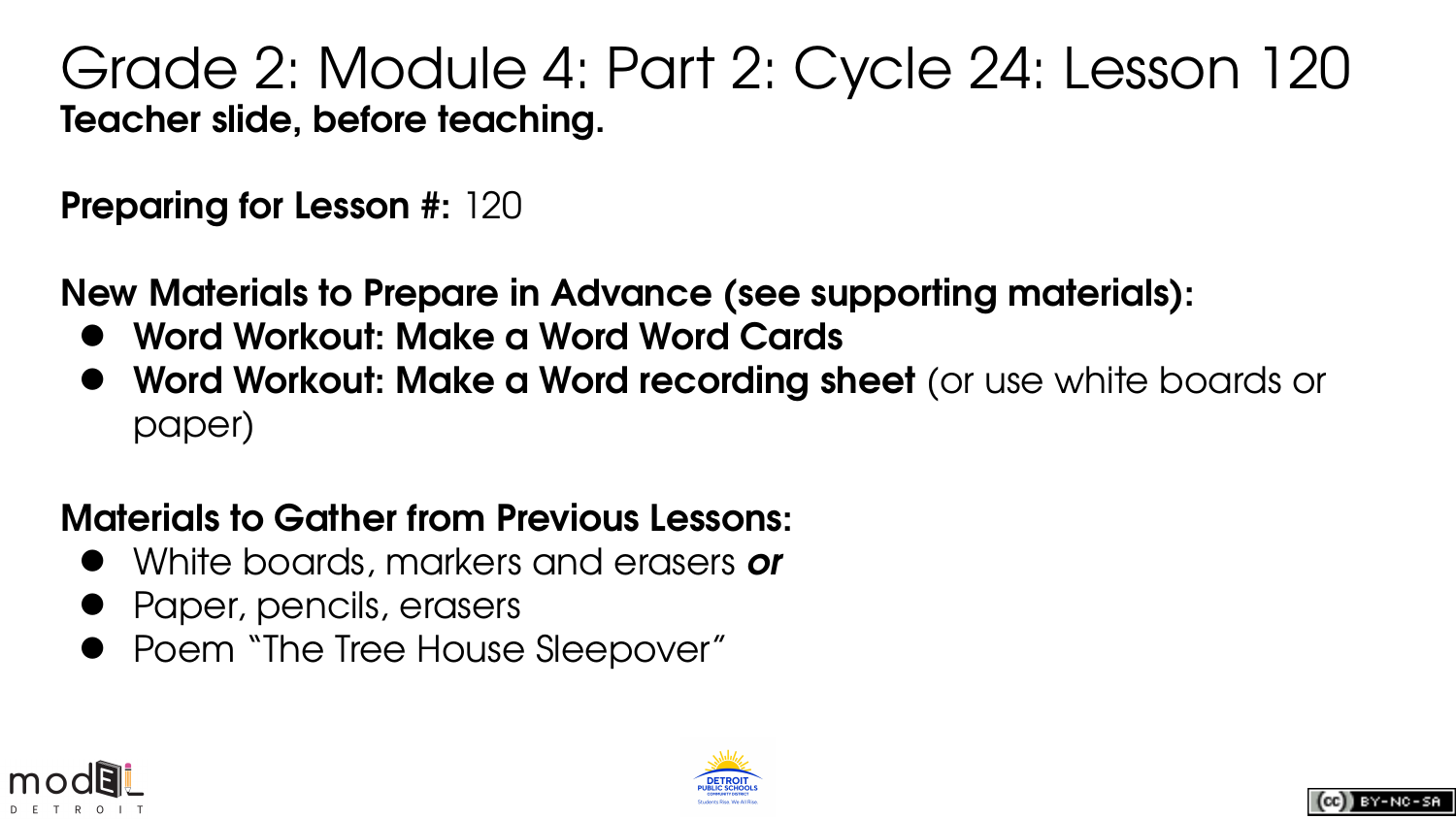

# Grade 2: Module 4: Part 2: Cycle 24: Lesson 120
Teacher slide, before teaching.

Preparing for Lesson #: 120

New Materials to Prepare in Advance (see supporting materials):
Word Workout: Make a Word Word Cards
Word Workout: Make a Word recording sheet (or use white boards or paper)

Materials to Gather from Previous Lessons:
White boards, markers and erasers or
Paper, pencils, erasers
Poem “The Tree House Sleepover”